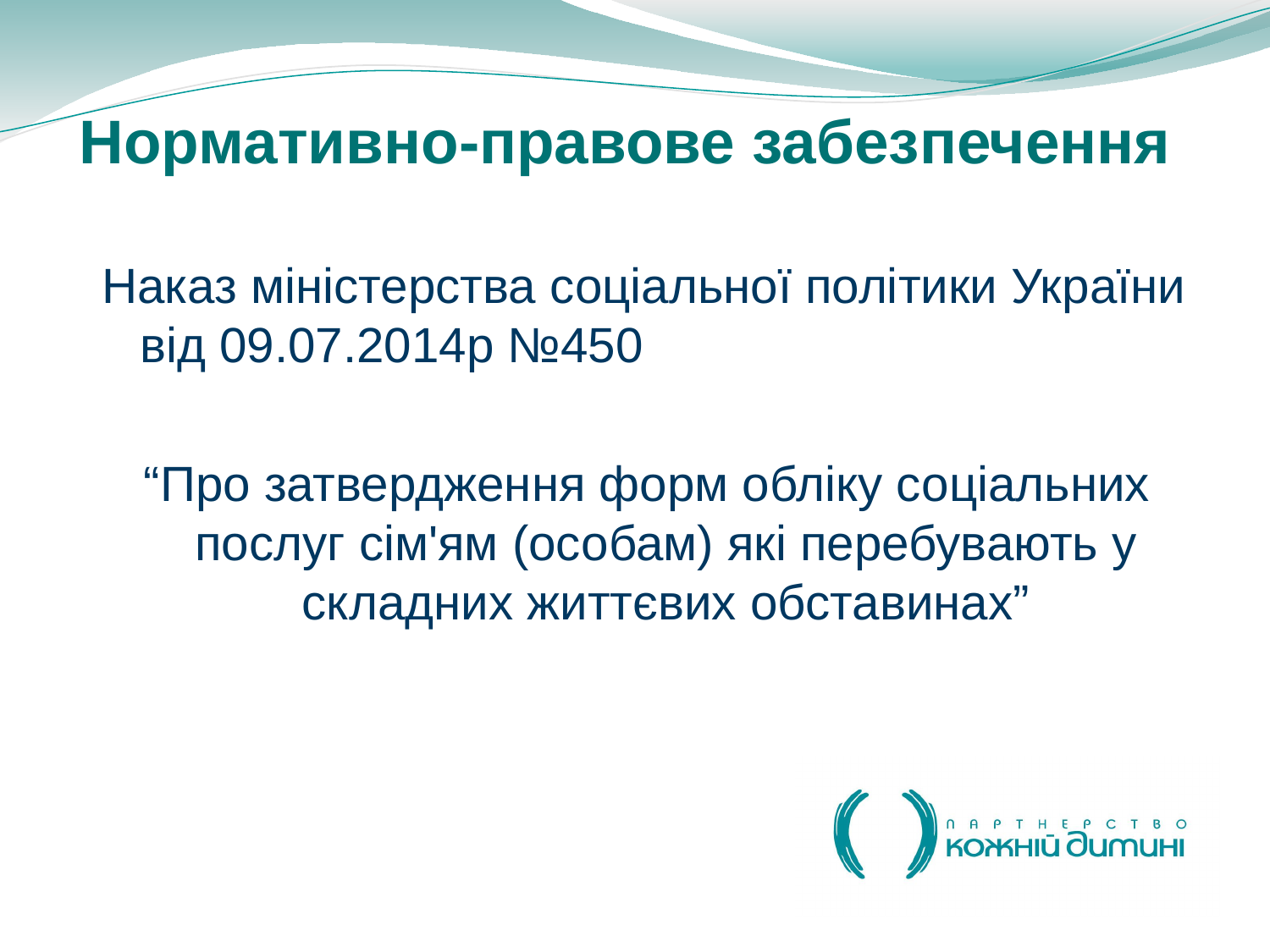

Нормативно-правове забезпечення
Наказ міністерства соціальної політики України від 09.07.2014р №450

“Про затвердження форм обліку соціальних послуг сім'ям (особам) які перебувають у складних життєвих обставинах”